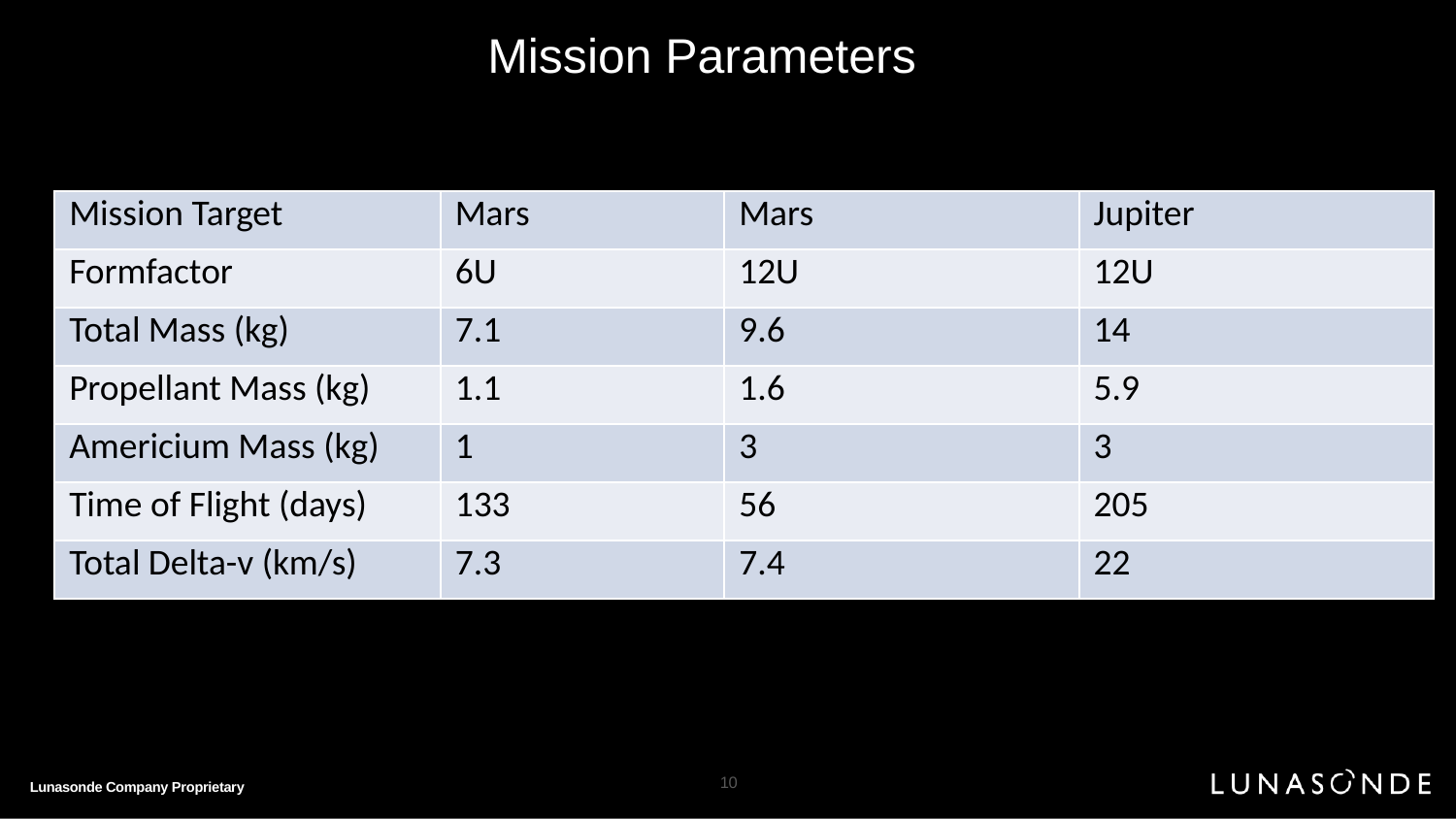

Mission Parameters
| Mission Target | Mars | Mars | Jupiter |
| --- | --- | --- | --- |
| Formfactor | 6U | 12U | 12U |
| Total Mass (kg) | 7.1 | 9.6 | 14 |
| Propellant Mass (kg) | 1.1 | 1.6 | 5.9 |
| Americium Mass (kg) | 1 | 3 | 3 |
| Time of Flight (days) | 133 | 56 | 205 |
| Total Delta-v (km/s) | 7.3 | 7.4 | 22 |
10
Lunasonde Company Proprietary